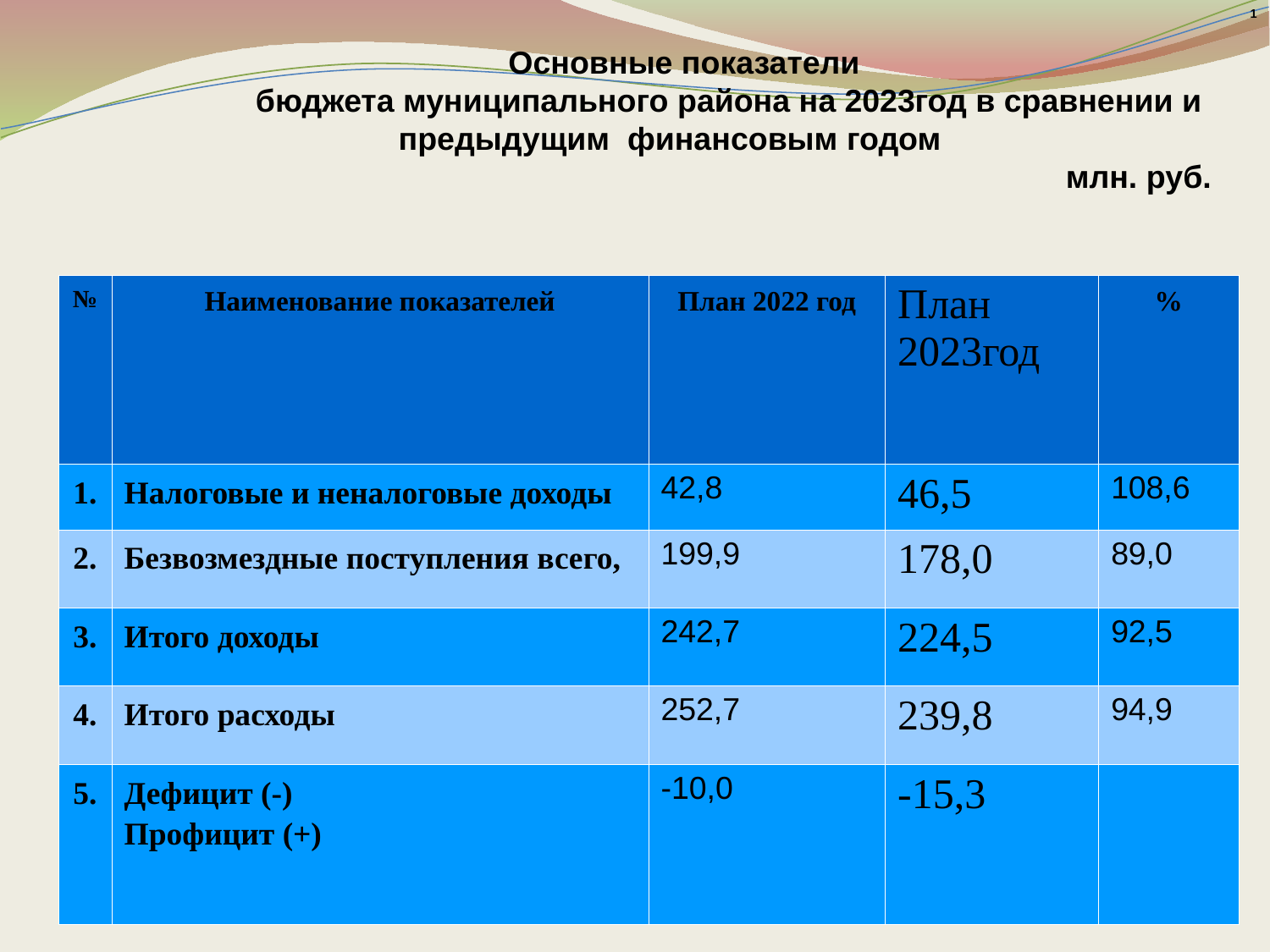

1
Основные показатели
                бюджета муниципального района на 2023год в сравнении и                                       предыдущим  финансовым годом                                                                                                                                           млн. руб.

| № | Наименование показателей | План 2022 год | План 2023год | % |
| --- | --- | --- | --- | --- |
| 1. | Налоговые и неналоговые доходы | 42,8 | 46,5 | 108,6 |
| 2. | Безвозмездные поступления всего, | 199,9 | 178,0 | 89,0 |
| 3. | Итого доходы | 242,7 | 224,5 | 92,5 |
| 4. | Итого расходы | 252,7 | 239,8 | 94,9 |
| 5. | Дефицит (-) Профицит (+) | -10,0 | -15,3 |  |